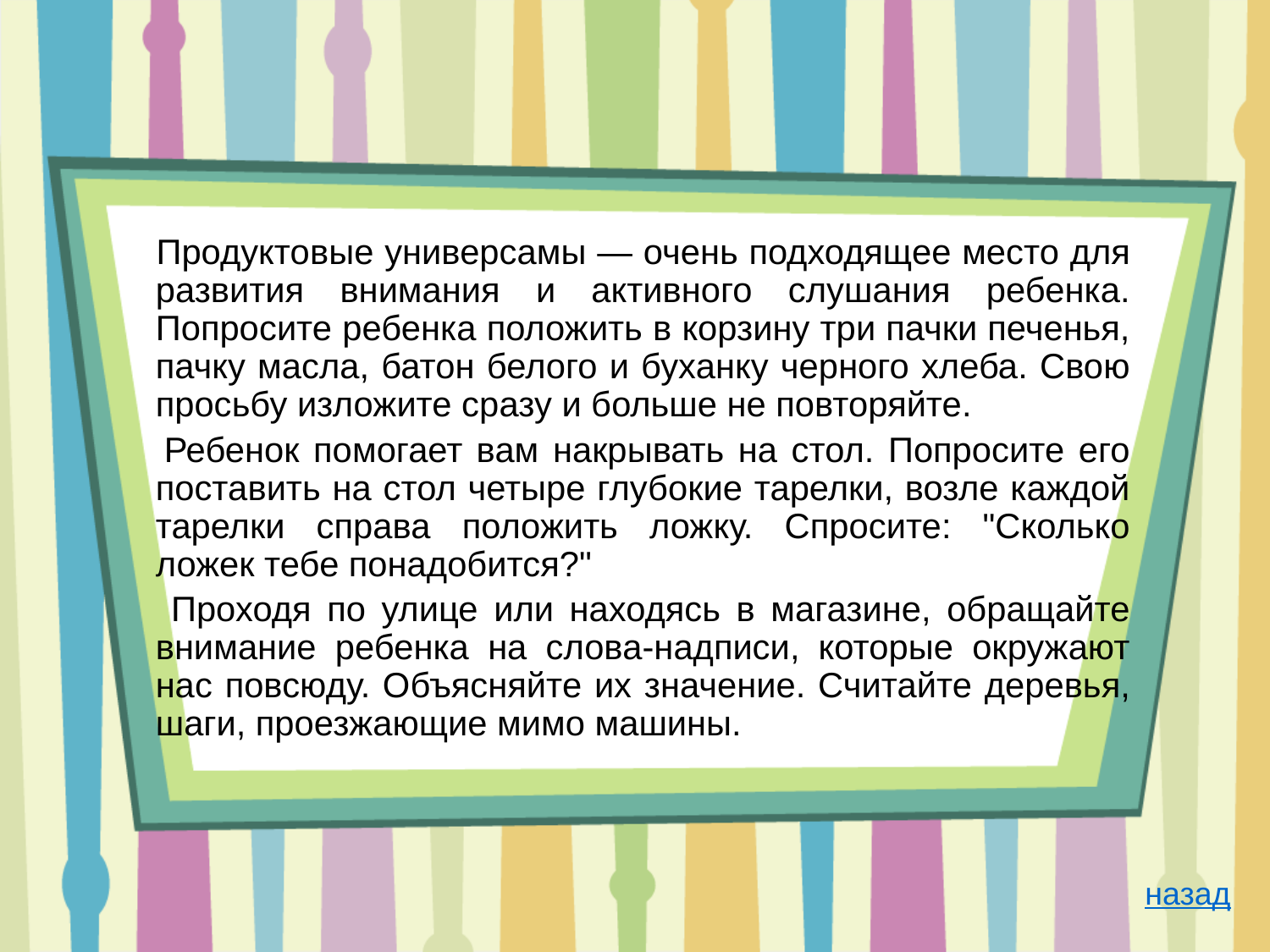

Продуктовые универсамы — очень подходящее место для развития внимания и активного слушания ребенка. Попросите ребенка положить в корзину три пачки печенья, пачку масла, батон белого и буханку черного хлеба. Свою просьбу изложите сразу и больше не повторяйте.
    Ребенок помогает вам накрывать на стол. Попросите его поставить на стол четыре глубокие тарелки, возле каждой тарелки справа положить ложку. Спросите: "Сколько ложек тебе понадобится?"
    Проходя по улице или находясь в магазине, обращайте внимание ребенка на слова-надписи, которые окружают нас повсюду. Объясняйте их значение. Считайте деревья, шаги, проезжающие мимо машины.
назад